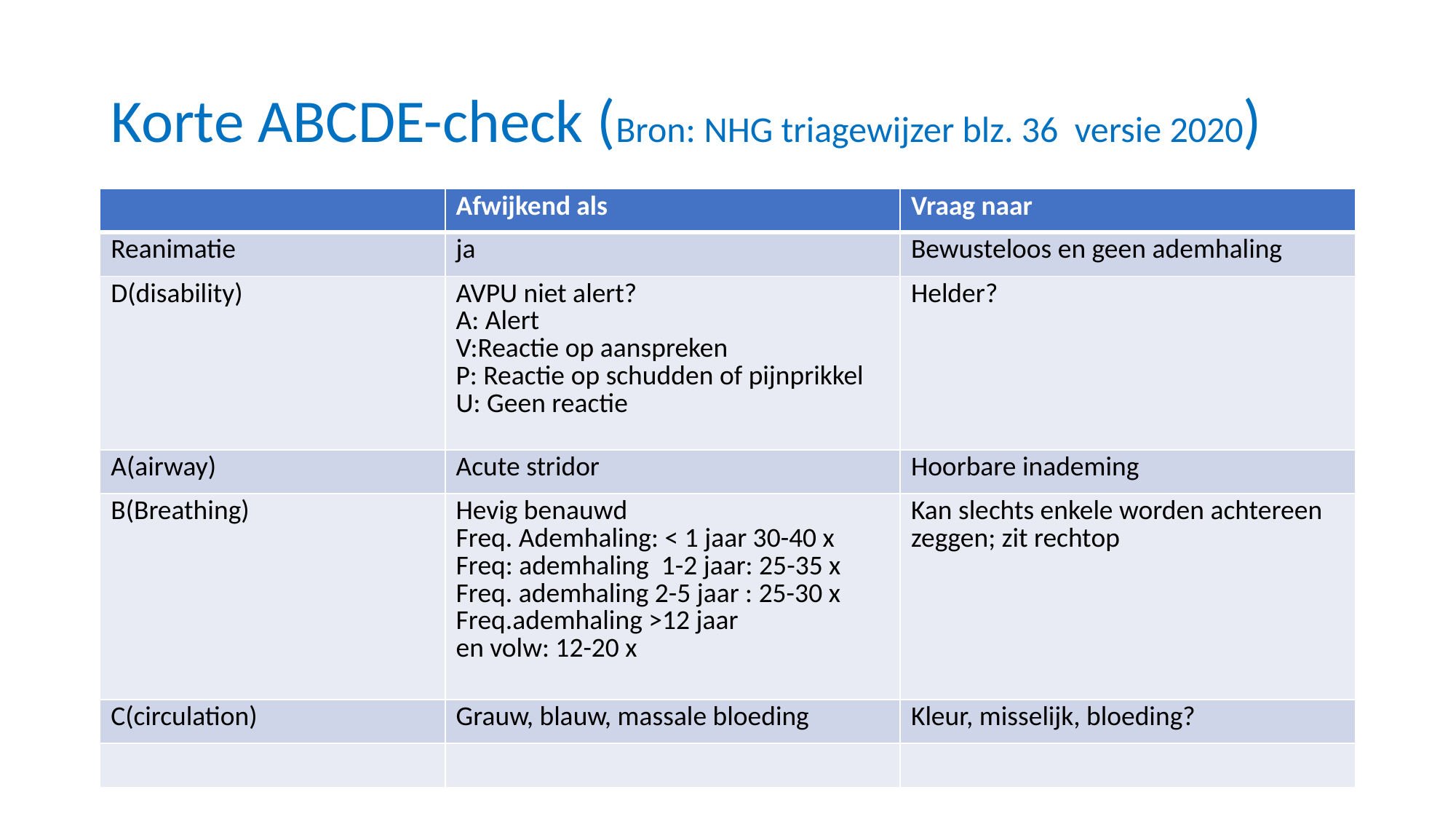

# Korte ABCDE-check (Bron: NHG triagewijzer blz. 36  versie 2020)
|  | Afwijkend als | Vraag naar |
| --- | --- | --- |
| Reanimatie | ja | Bewusteloos en geen ademhaling |
| D(disability) | AVPU niet alert? A: Alert V:Reactie op aanspreken P: Reactie op schudden of pijnprikkel U: Geen reactie | Helder? |
| A(airway) | Acute stridor | Hoorbare inademing |
| B(Breathing) | Hevig benauwd Freq. Ademhaling: < 1 jaar 30-40 x Freq: ademhaling 1-2 jaar: 25-35 x Freq. ademhaling 2-5 jaar : 25-30 x Freq.ademhaling >12 jaar en volw: 12-20 x | Kan slechts enkele worden achtereen zeggen; zit rechtop |
| C(circulation) | Grauw, blauw, massale bloeding | Kleur, misselijk, bloeding? |
|  |  |  |